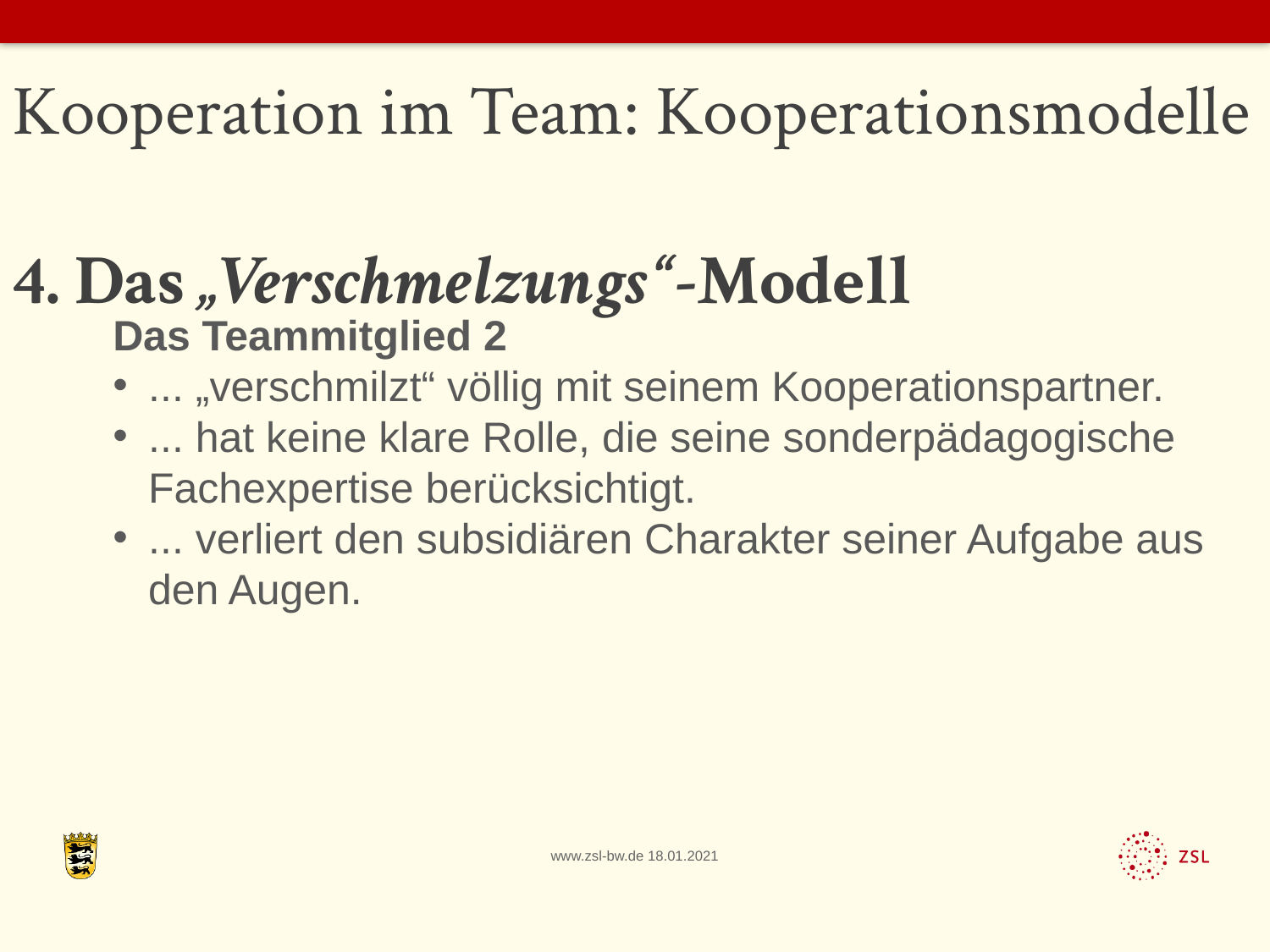

# Kooperation im Team: Kooperationsmodelle 4. Das „Verschmelzungs“-Modell
Das Teammitglied 2
... „verschmilzt“ völlig mit seinem Kooperationspartner.
... hat keine klare Rolle, die seine sonderpädagogische Fachexpertise berücksichtigt.
... verliert den subsidiären Charakter seiner Aufgabe aus den Augen.